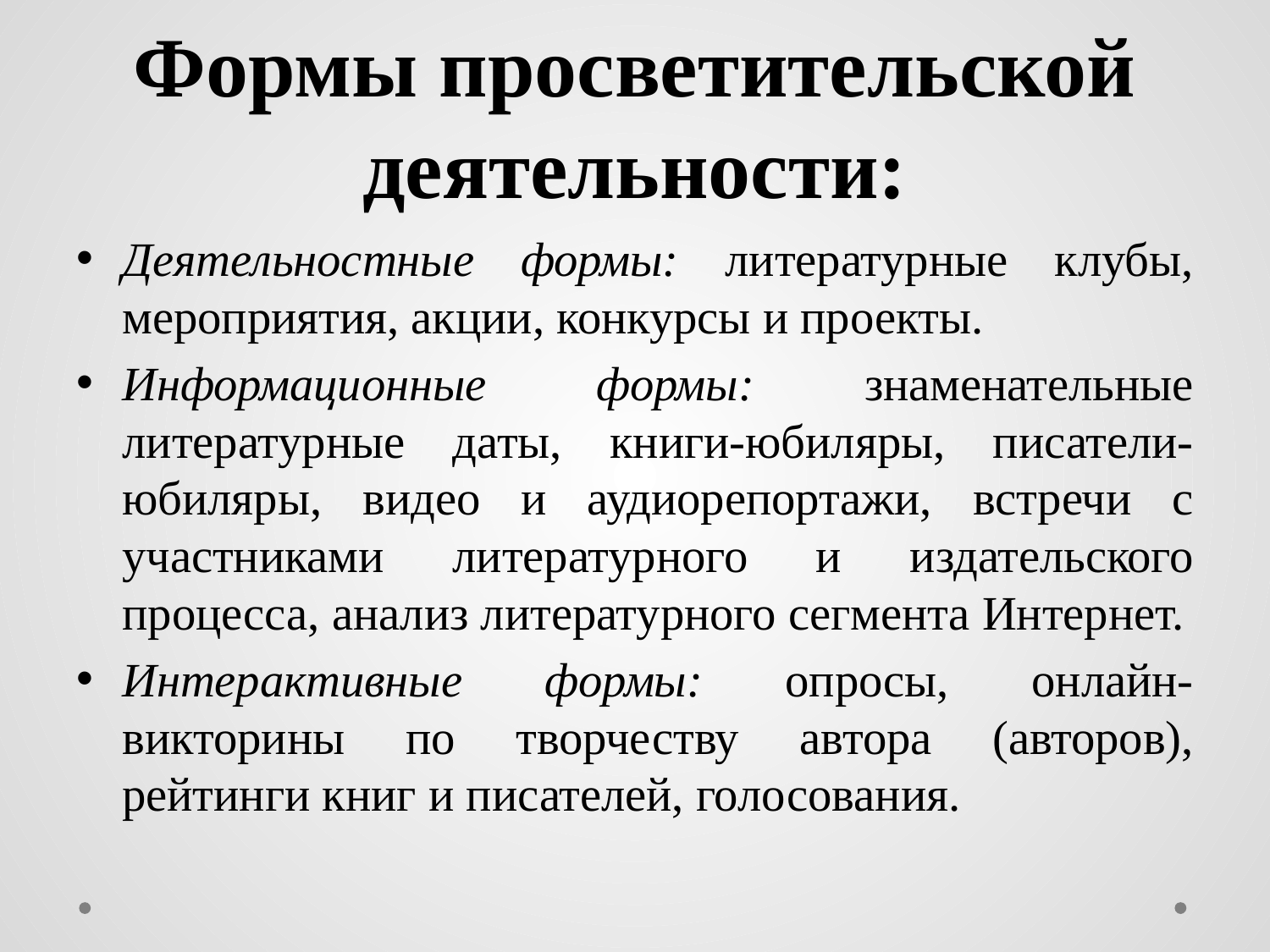

# Формы просветительской деятельности:
Деятельностные формы: литературные клубы, мероприятия, акции, конкурсы и проекты.
Информационные формы: знаменательные литературные даты, книги-юбиляры, писатели-юбиляры, видео и аудиорепортажи, встречи с участниками литературного и издательского процесса, анализ литературного сегмента Интернет.
Интерактивные формы: опросы, онлайн-викторины по творчеству автора (авторов), рейтинги книг и писателей, голосования.